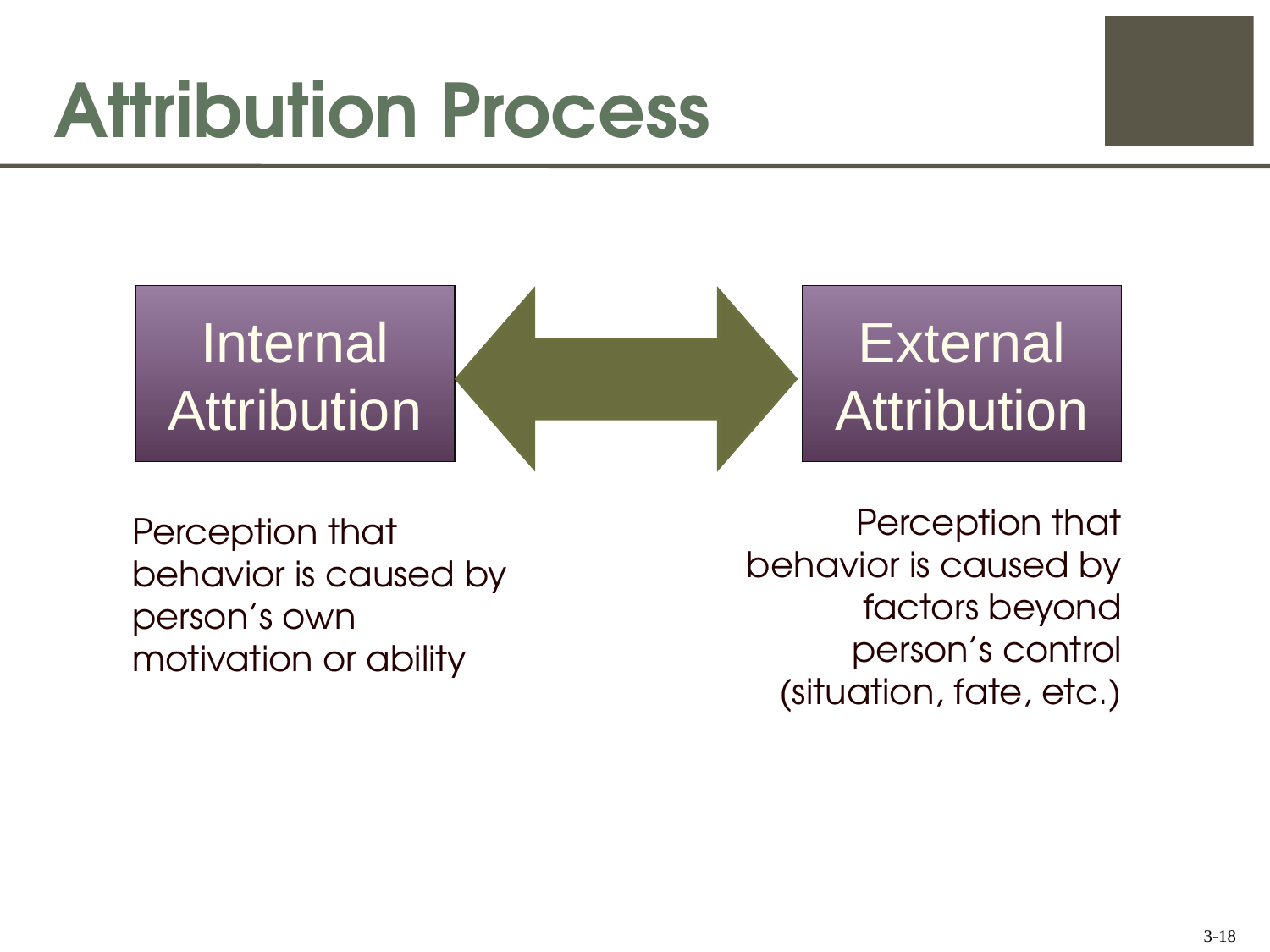

# Attribution Process
Internal Attribution
External Attribution

Perception that behavior is caused by person’s own motivation or ability
Perception that behavior is caused by factors beyond person’s control (situation, fate, etc.)